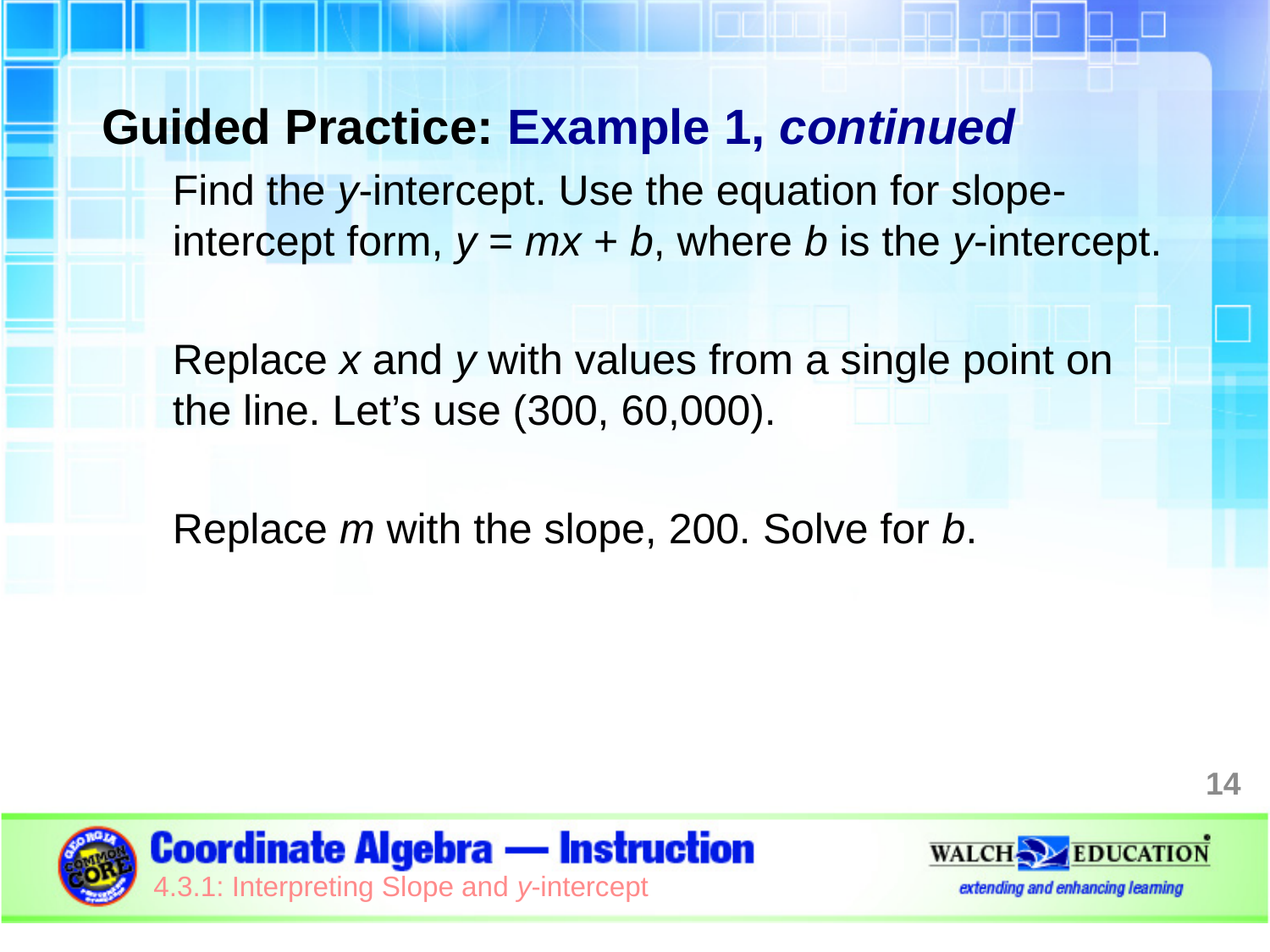

Guided Practice: Example 1, continued
Find the y-intercept. Use the equation for slope-intercept form, y = mx + b, where b is the y-intercept.

Replace x and y with values from a single point on the line. Let’s use (300, 60,000).

Replace m with the slope, 200. Solve for b.

14
4.3.1: Interpreting Slope and y-intercept